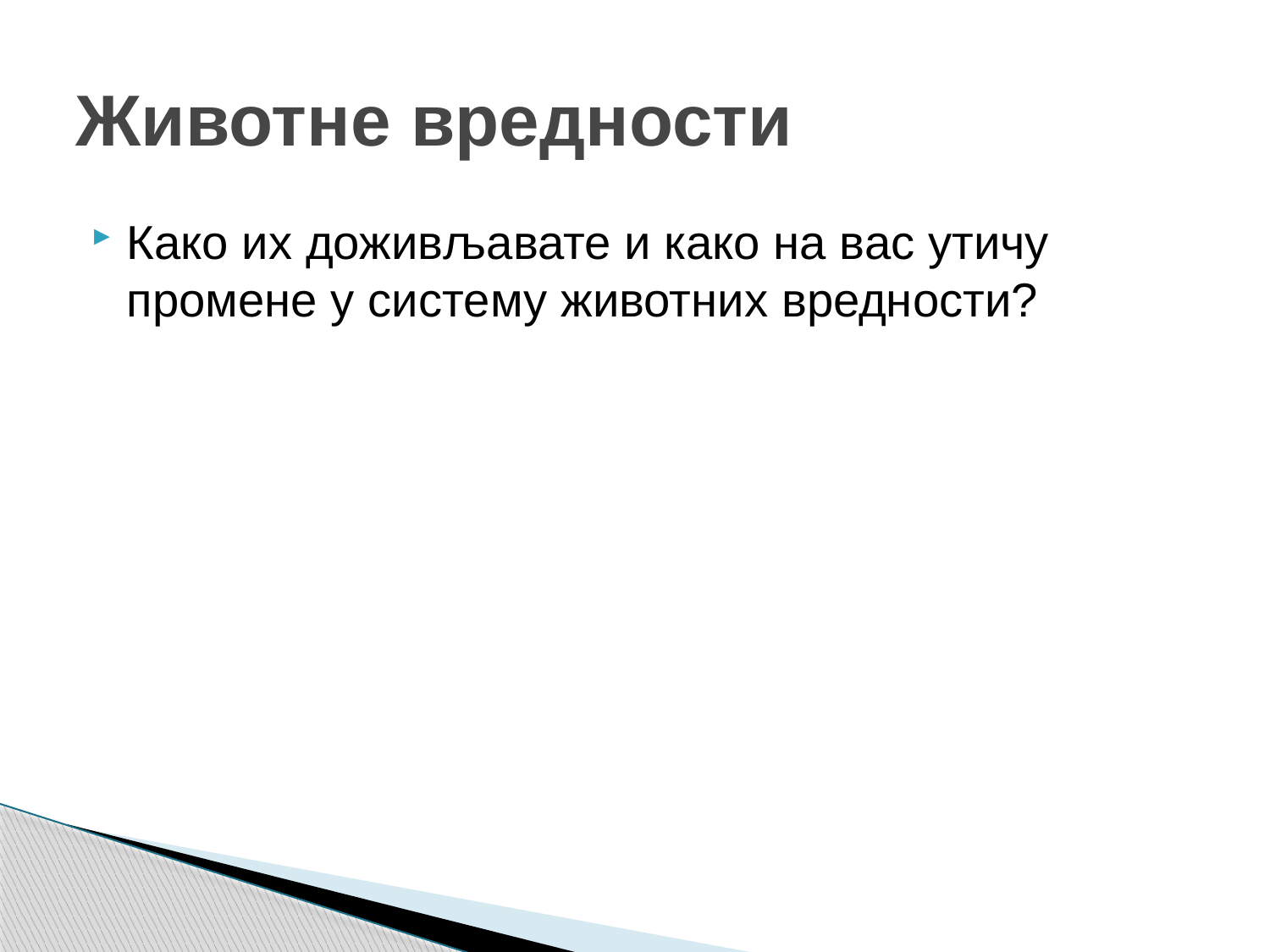

# Животне вредности
Како их доживљавате и како на вас утичу промене у систему животних вредности?